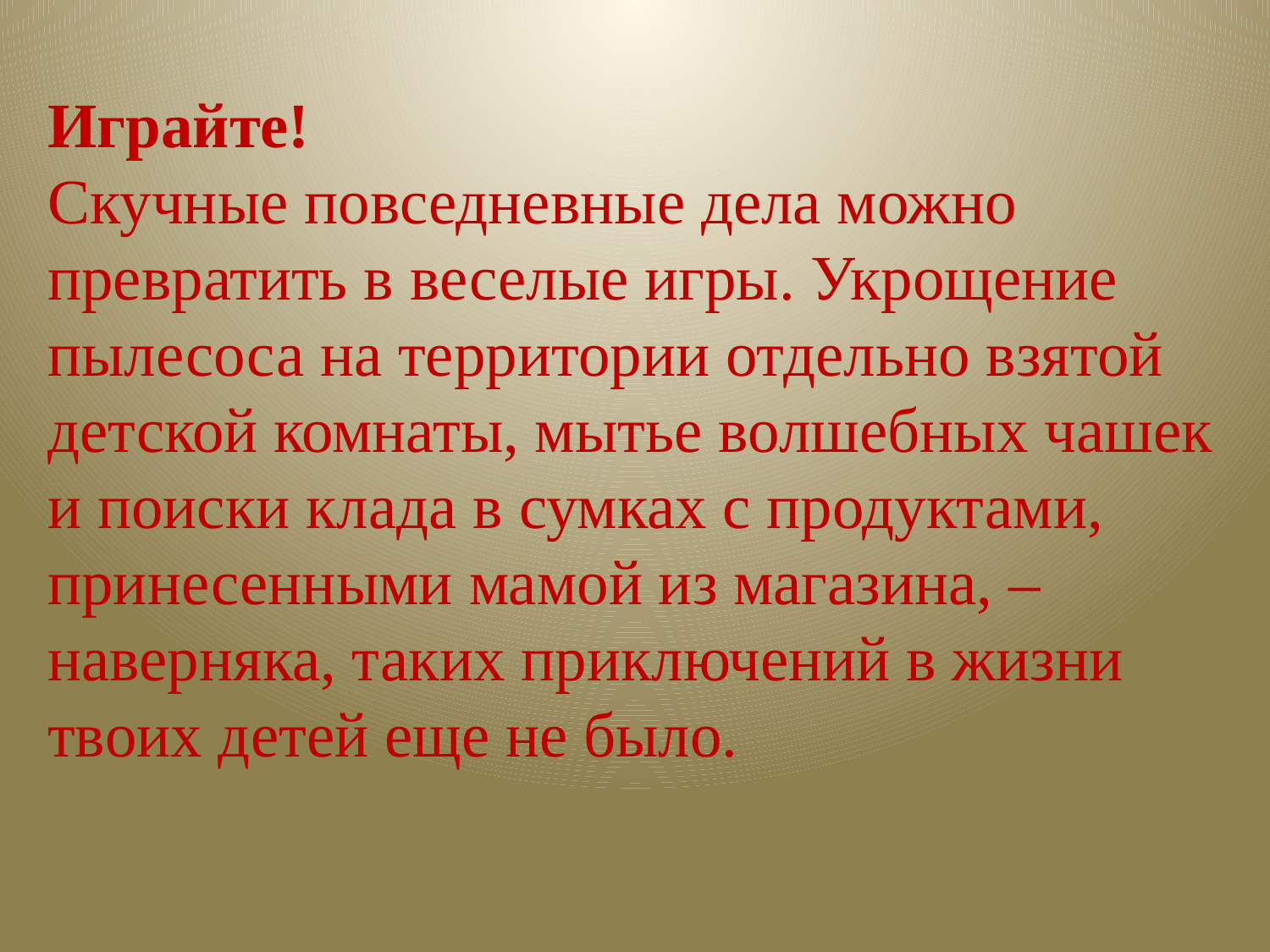

Играйте!
Скучные повседневные дела можно превратить в веселые игры. Укрощение пылесоса на территории отдельно взятой детской комнаты, мытье волшебных чашек и поиски клада в сумках с продуктами, принесенными мамой из магазина, – наверняка, таких приключений в жизни твоих детей еще не было.